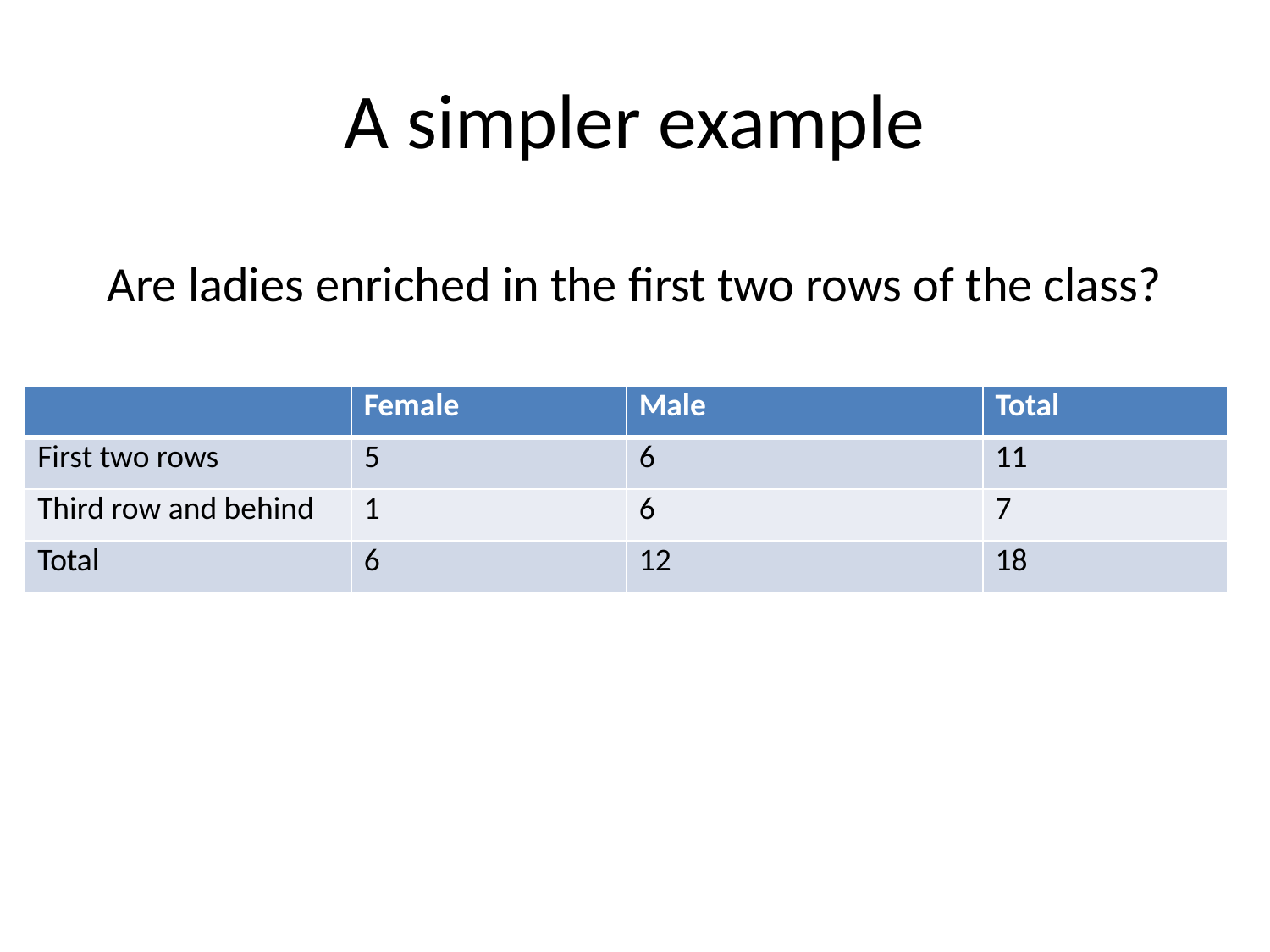

# A simpler example
Are ladies enriched in the first two rows of the class?
|  | Female | Male | Total |
| --- | --- | --- | --- |
| First two rows | 5 | 6 | 11 |
| Third row and behind | 1 | 6 | 7 |
| Total | 6 | 12 | 18 |